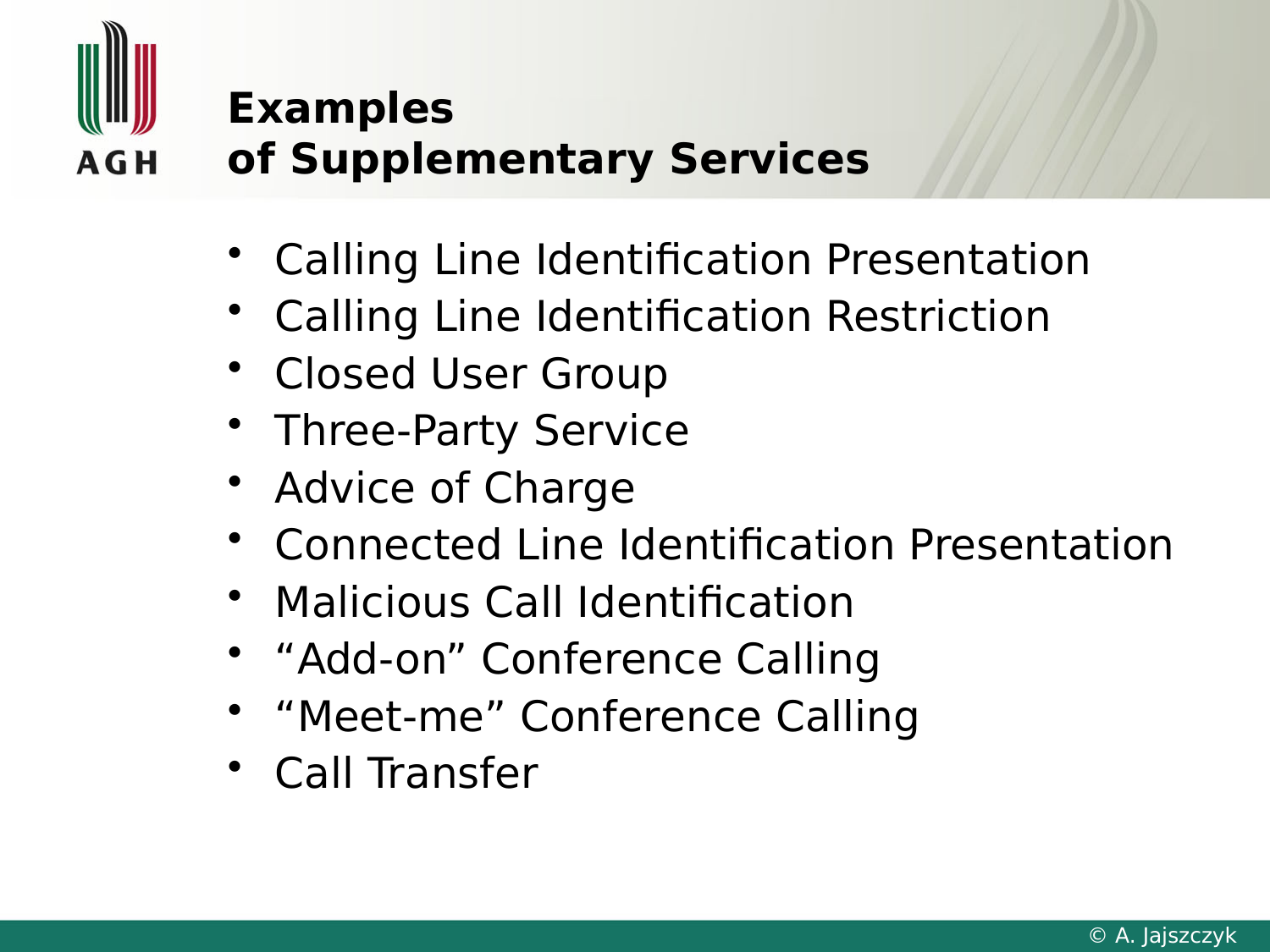

# Examples of Supplementary Services
Calling Line Identification Presentation
Calling Line Identification Restriction
Closed User Group
Three-Party Service
Advice of Charge
Connected Line Identification Presentation
Malicious Call Identification
“Add-on” Conference Calling
“Meet-me” Conference Calling
Call Transfer